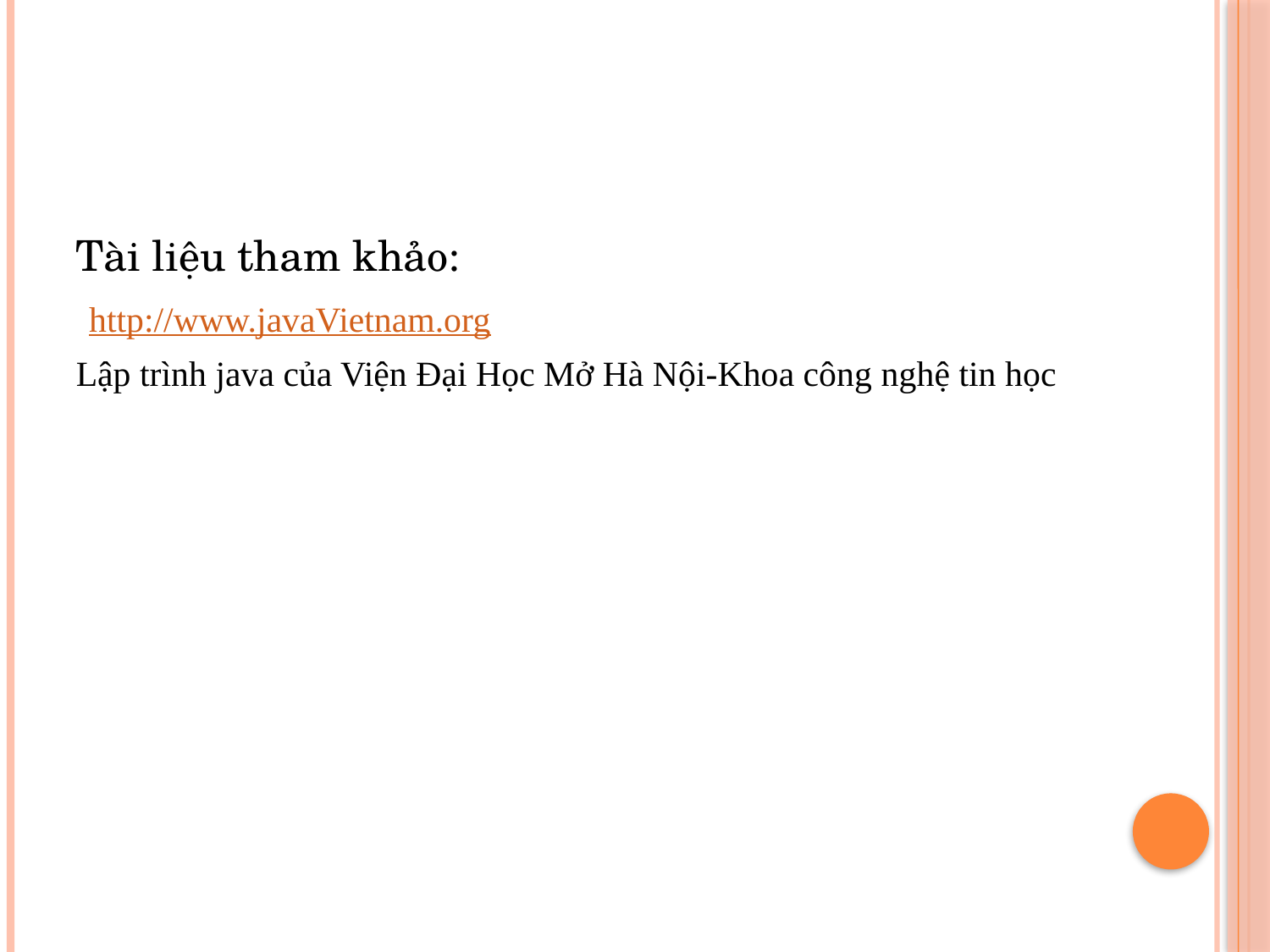

#
Tài liệu tham khảo:
 http://www.javaVietnam.org
Lập trình java của Viện Đại Học Mở Hà Nội-Khoa công nghệ tin học